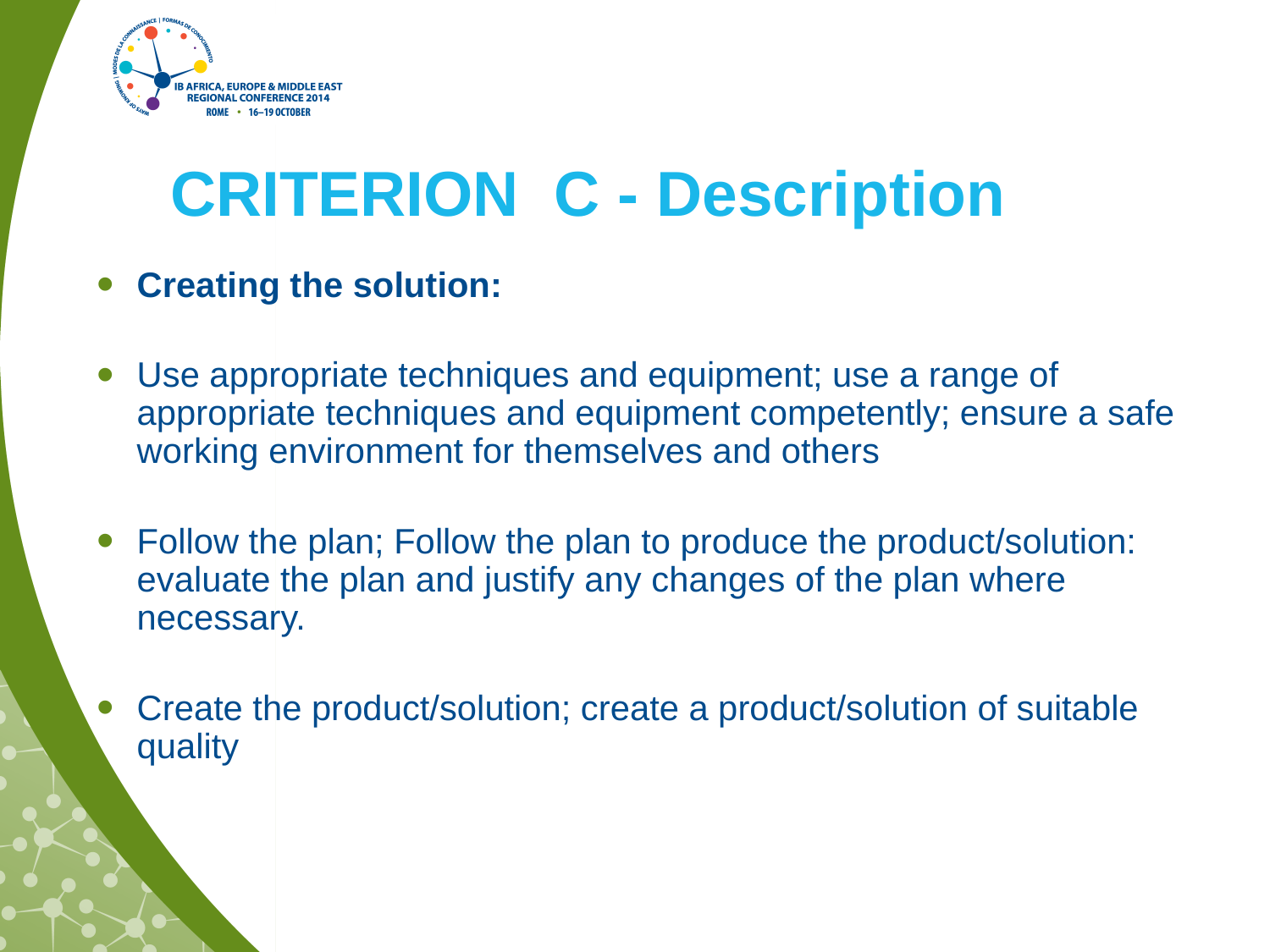

# CRITERION  C - Description
Creating the solution:

Use appropriate techniques and equipment; use a range of appropriate techniques and equipment competently; ensure a safe working environment for themselves and others

Follow the plan; Follow the plan to produce the product/solution: evaluate the plan and justify any changes of the plan where necessary.

Create the product/solution; create a product/solution of suitable quality